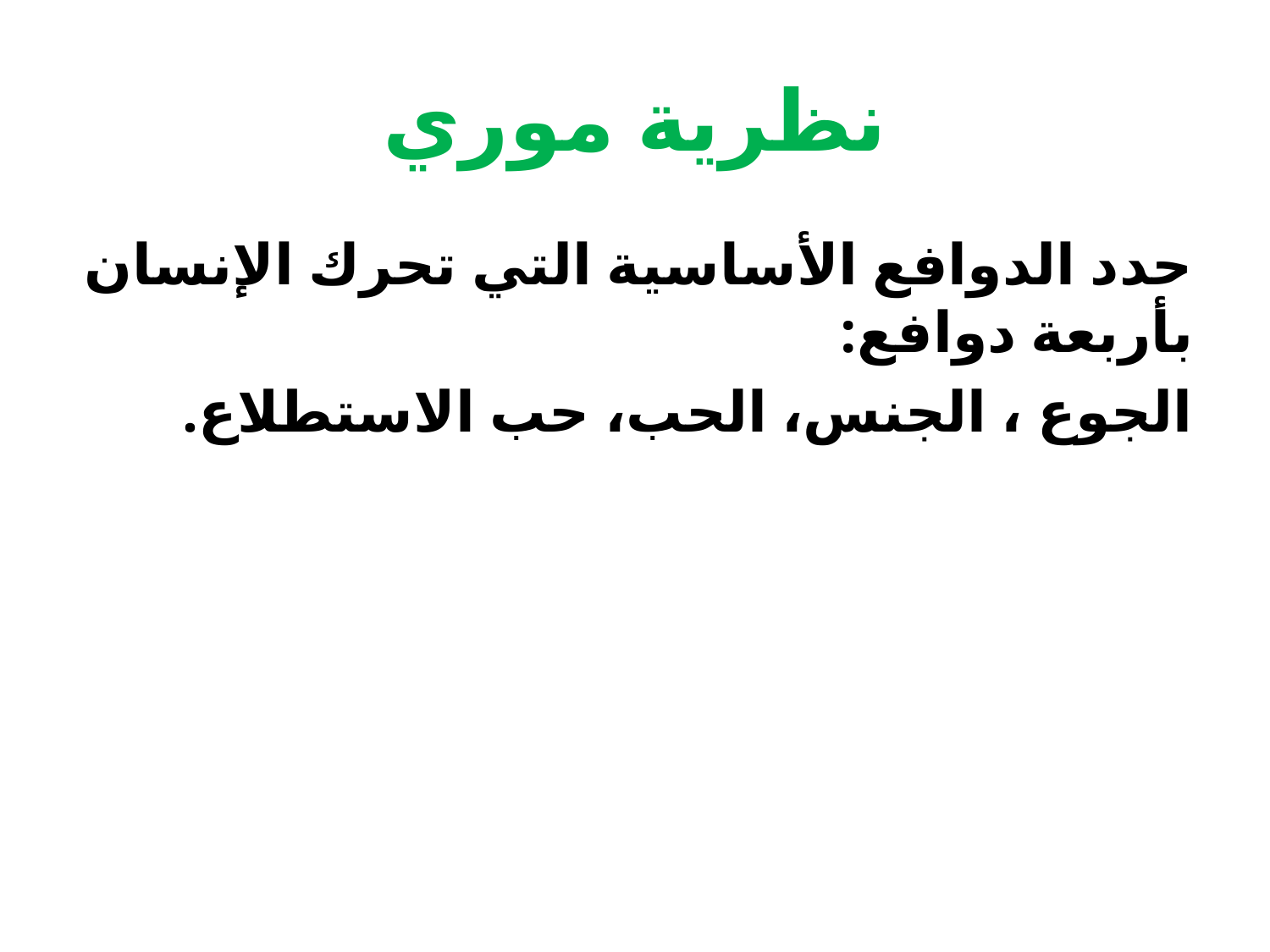

# نظرية موري
حدد الدوافع الأساسية التي تحرك الإنسان بأربعة دوافع:
الجوع ، الجنس، الحب، حب الاستطلاع.